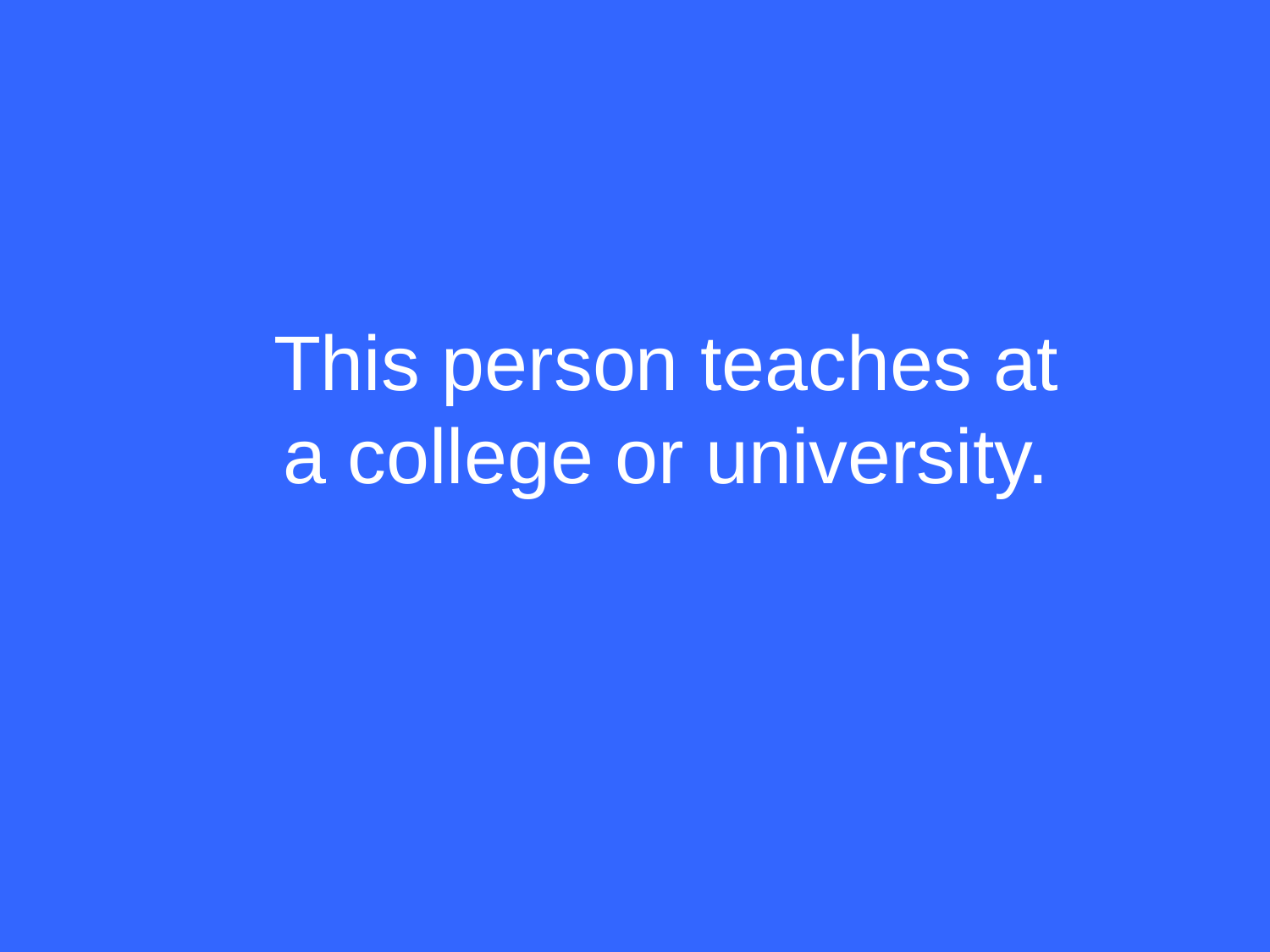

This person teaches at a college or university.